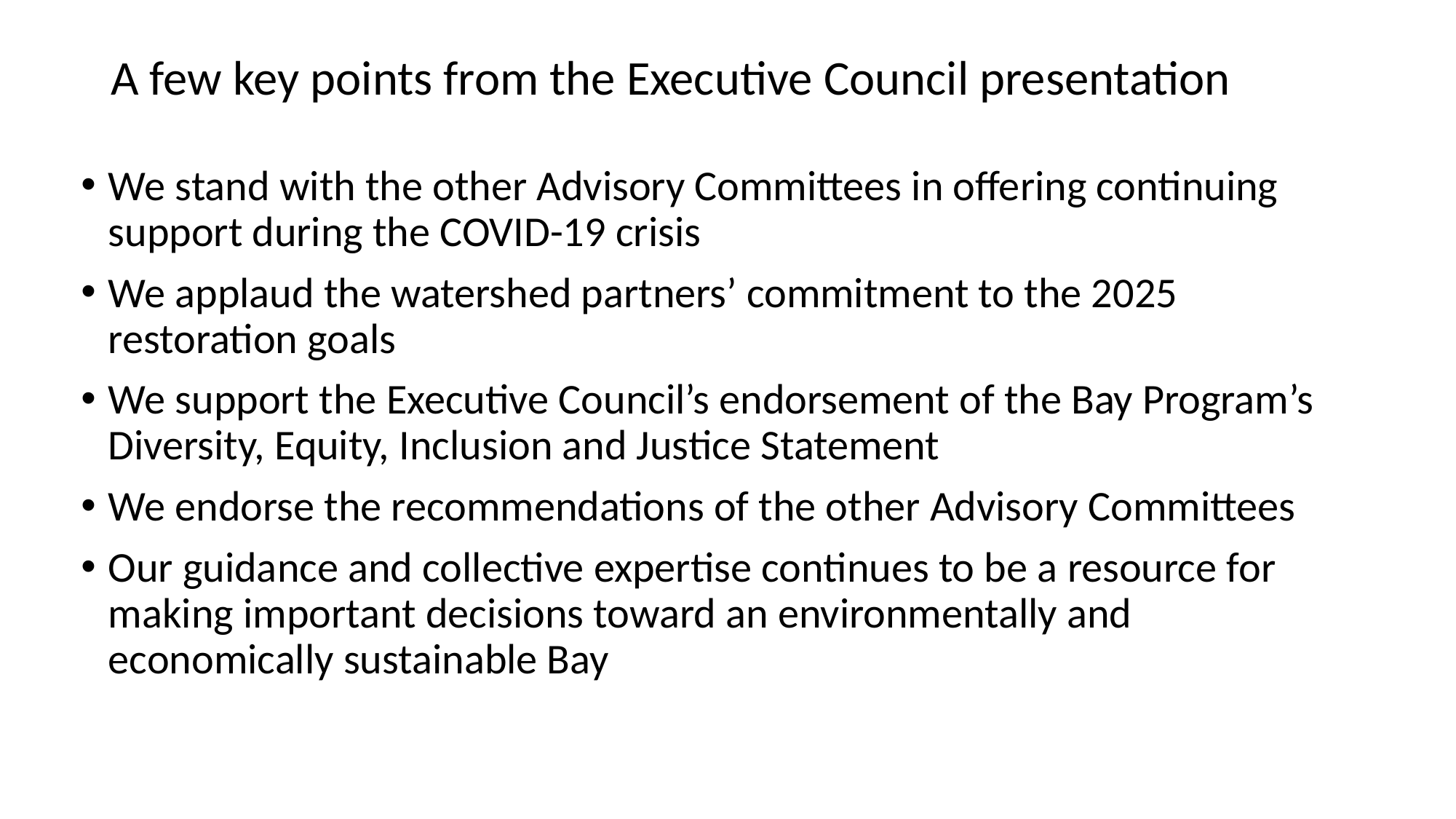

# A few key points from the Executive Council presentation
We stand with the other Advisory Committees in offering continuing support during the COVID-19 crisis
We applaud the watershed partners’ commitment to the 2025 restoration goals
We support the Executive Council’s endorsement of the Bay Program’s Diversity, Equity, Inclusion and Justice Statement
We endorse the recommendations of the other Advisory Committees
Our guidance and collective expertise continues to be a resource for making important decisions toward an environmentally and economically sustainable Bay